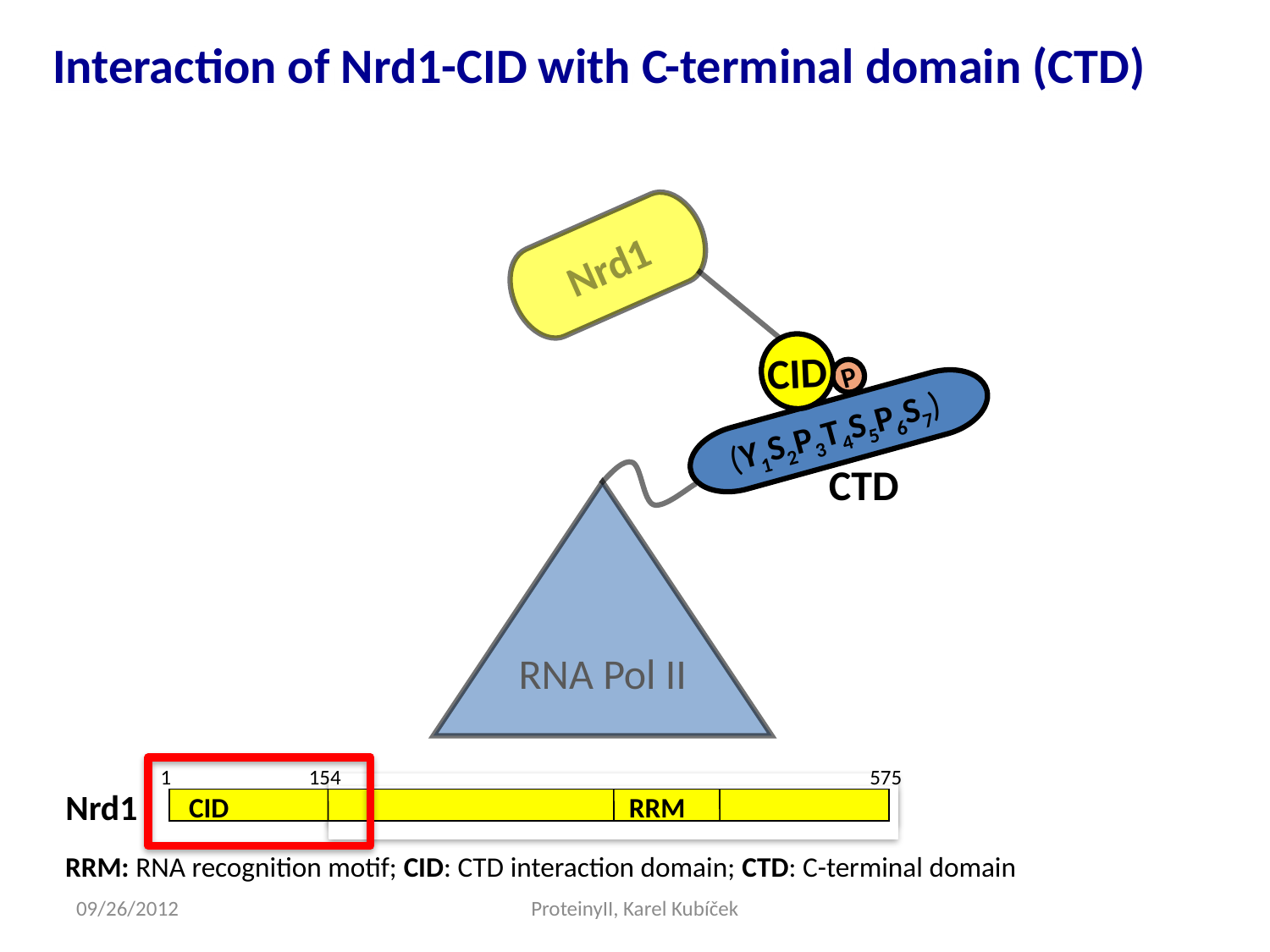

# Interaction of Nrd1-CID with C-terminal domain (CTD)
Nrd1

CID
P
(Y1S2P3T4S5P6S7)

CTD

RNA Pol II
1
154
575
Nrd1
CID
RRM
RRM

RRM

RRM: RNA recognition motif; CID: CTD interaction domain; CTD: C-terminal domain
09/26/2012
ProteinyII, Karel Kubíček